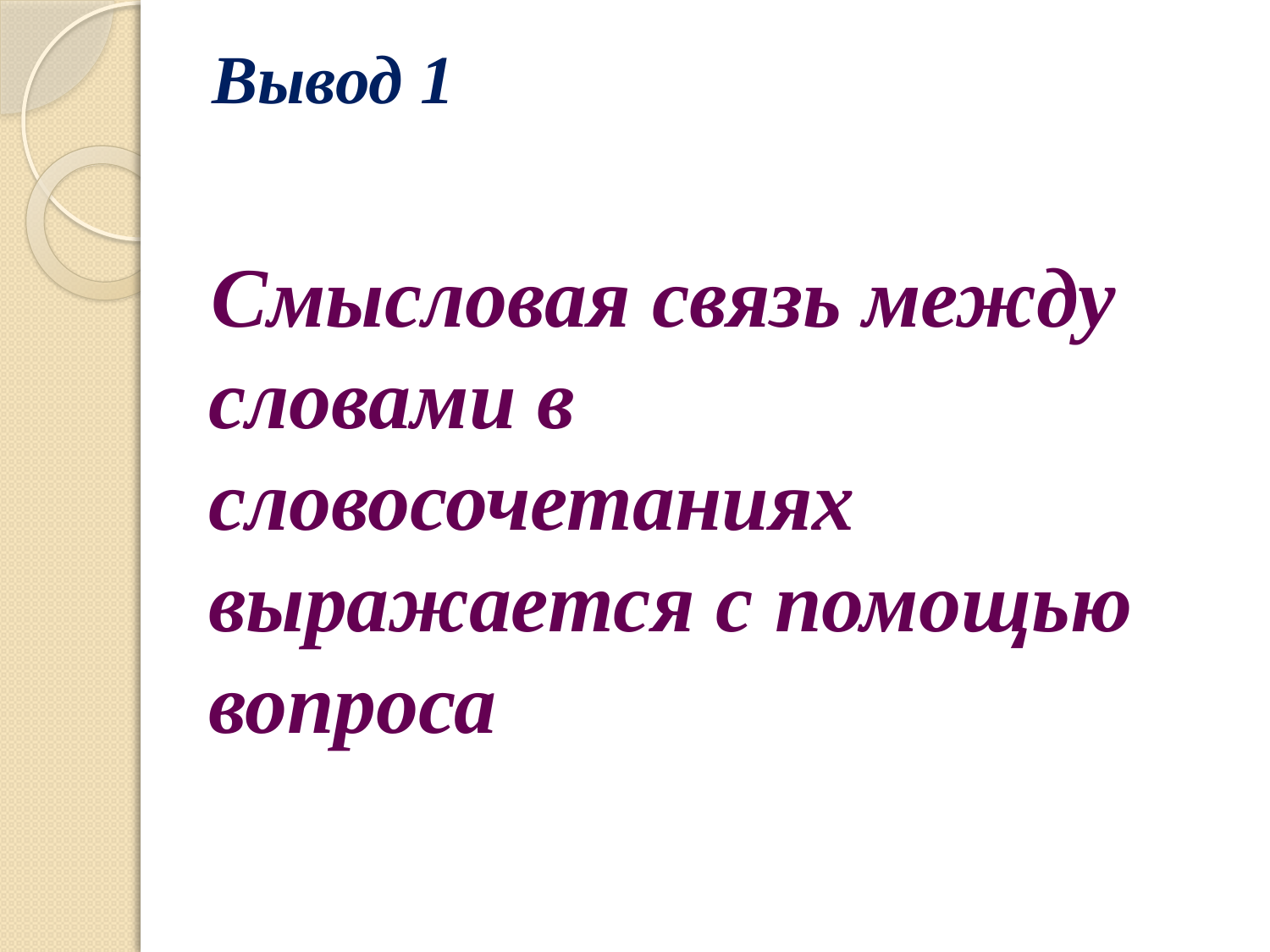

# Вывод 1
   Смысловая связь между словами в словосочетаниях выражается с помощью вопроса